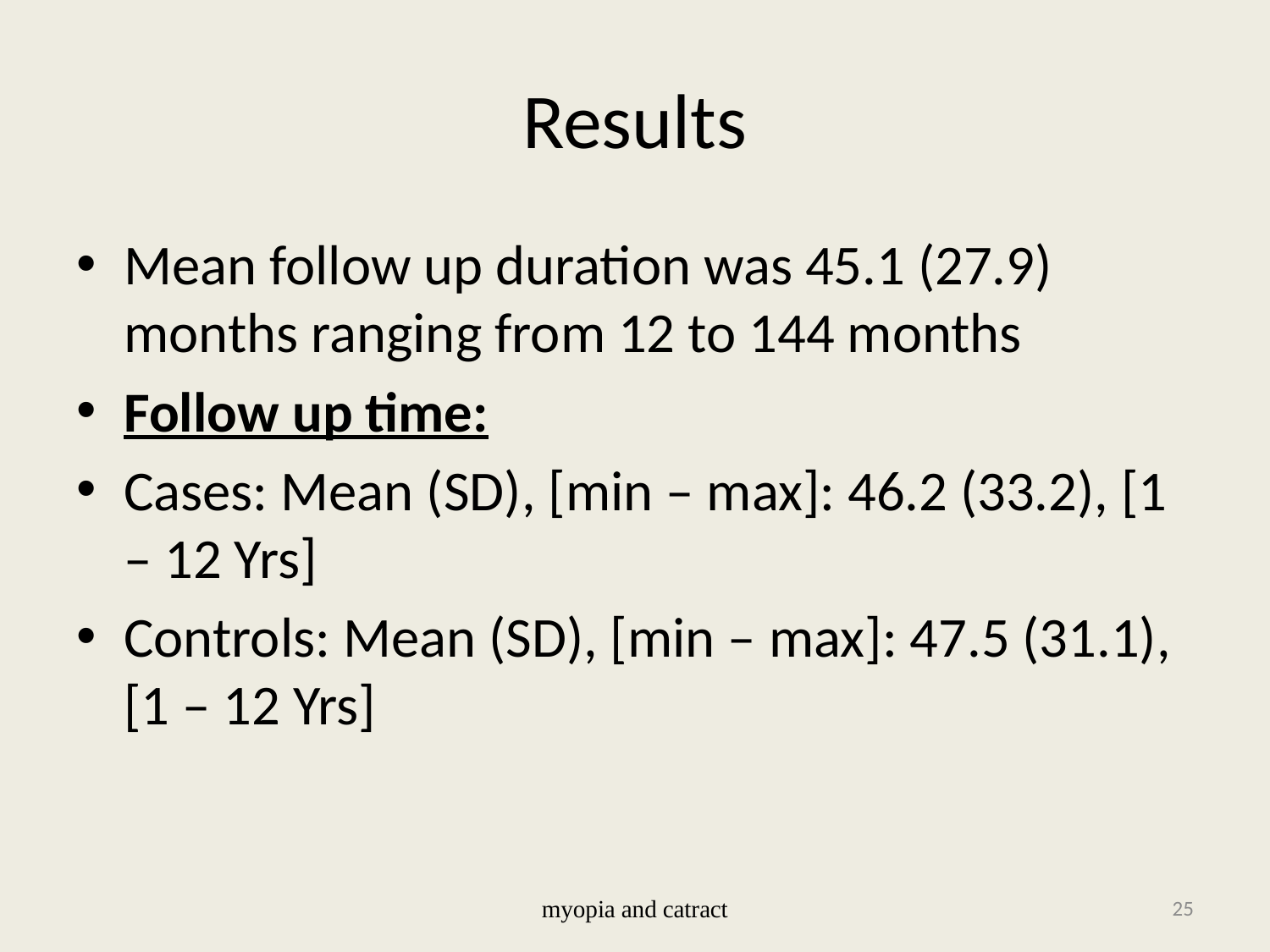

# Results
Mean follow up duration was 45.1 (27.9) months ranging from 12 to 144 months
Follow up time:
Cases: Mean (SD), [min – max]: 46.2 (33.2), [1 – 12 Yrs]
Controls: Mean (SD), [min – max]: 47.5 (31.1), [1 – 12 Yrs]

myopia and catract
25